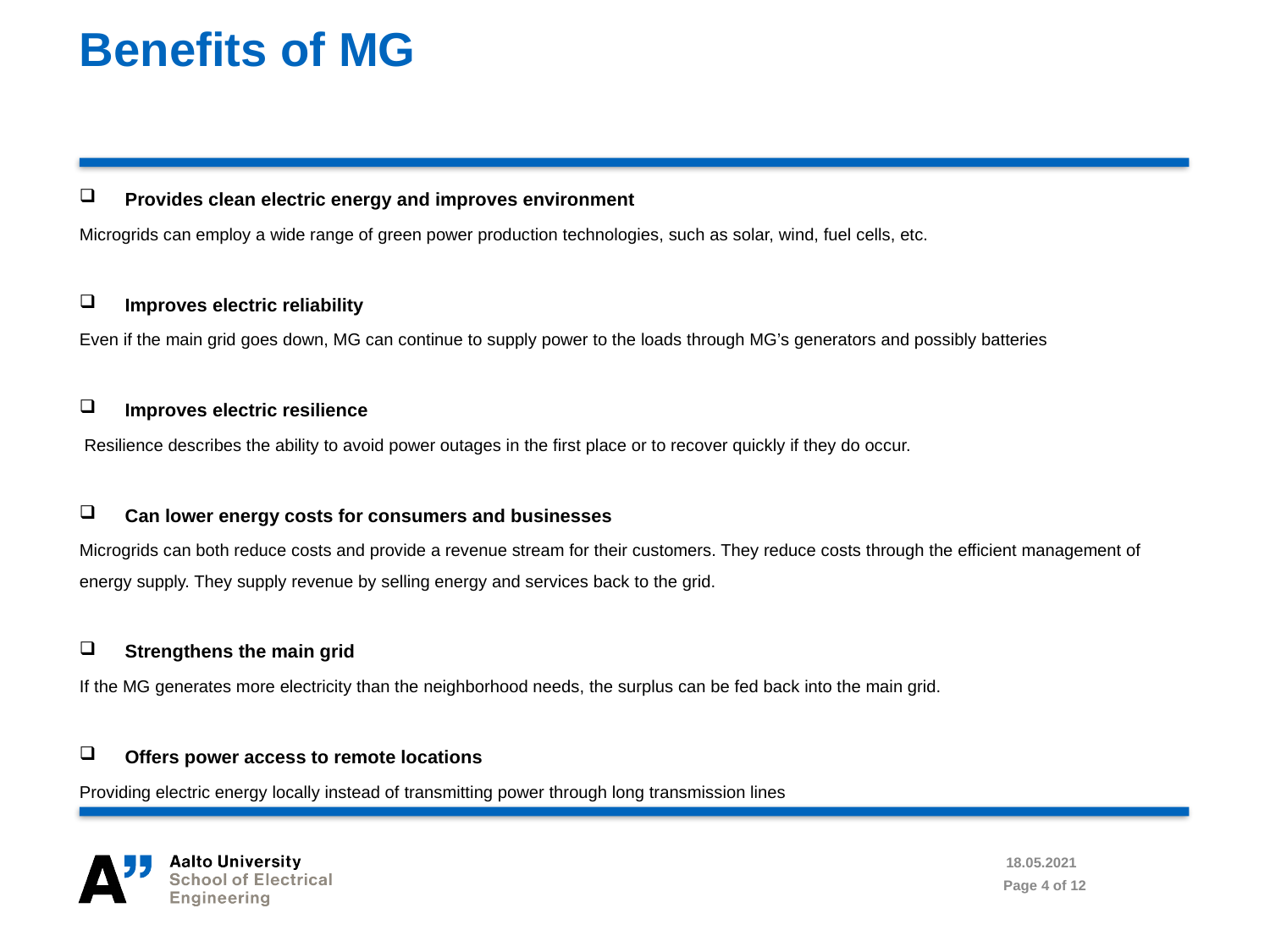

# Benefits of MG
Provides clean electric energy and improves environment
Microgrids can employ a wide range of green power production technologies, such as solar, wind, fuel cells, etc.

Improves electric reliability
Even if the main grid goes down, MG can continue to supply power to the loads through MG’s generators and possibly batteries

Improves electric resilience
 Resilience describes the ability to avoid power outages in the first place or to recover quickly if they do occur.

Can lower energy costs for consumers and businesses
Microgrids can both reduce costs and provide a revenue stream for their customers. They reduce costs through the efficient management of energy supply. They supply revenue by selling energy and services back to the grid.

Strengthens the main grid
If the MG generates more electricity than the neighborhood needs, the surplus can be fed back into the main grid.

Offers power access to remote locations
Providing electric energy locally instead of transmitting power through long transmission lines
18.05.2021
Page 4 of 12